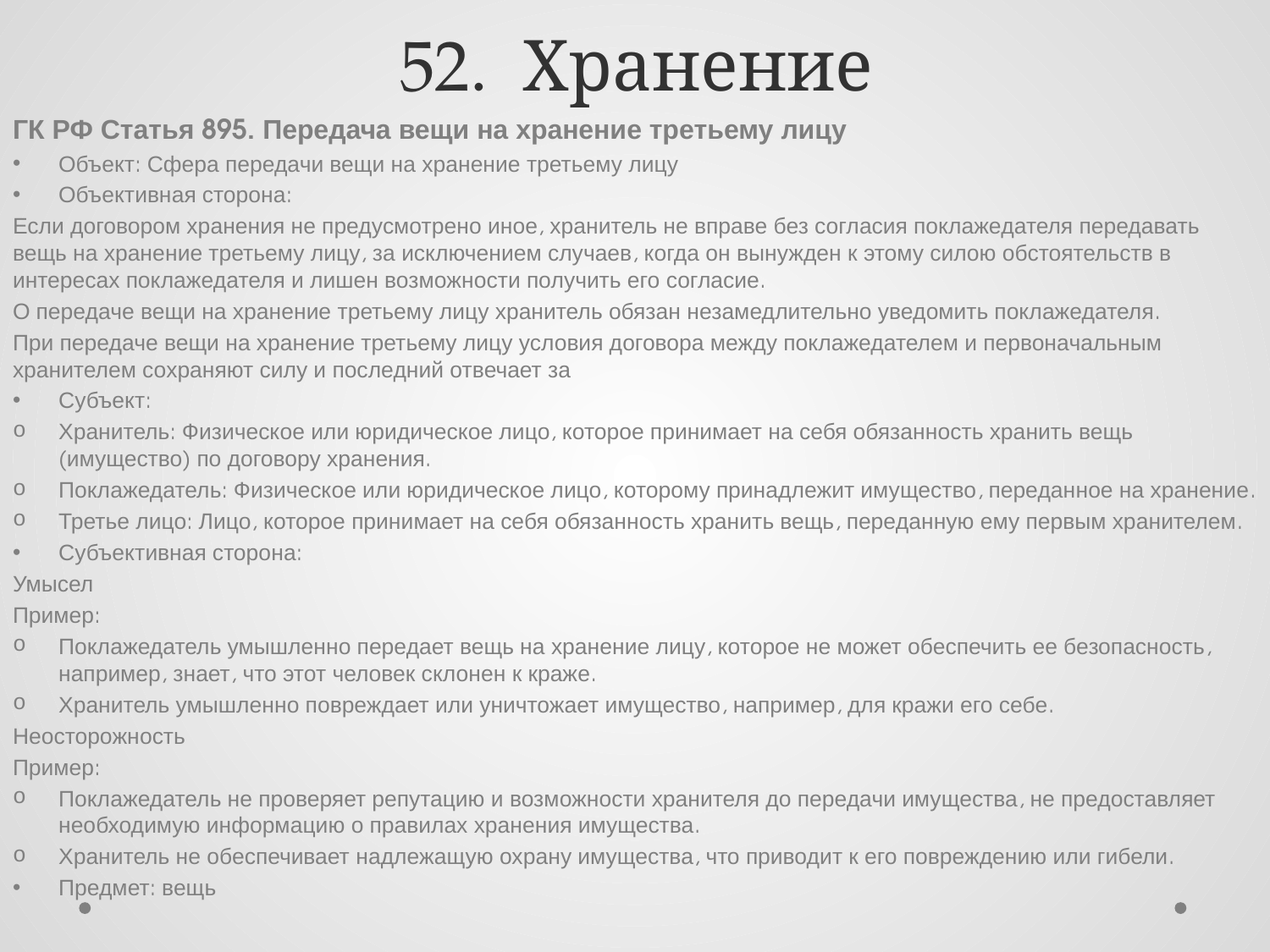

# 52.  Хранение
ГК РФ Статья 895. Передача вещи на хранение третьему лицу
Объект: Сфера передачи вещи на хранение третьему лицу
Объективная сторона:
Если договором хранения не предусмотрено иное, хранитель не вправе без согласия поклажедателя передавать вещь на хранение третьему лицу, за исключением случаев, когда он вынужден к этому силою обстоятельств в интересах поклажедателя и лишен возможности получить его согласие.
О передаче вещи на хранение третьему лицу хранитель обязан незамедлительно уведомить поклажедателя.
При передаче вещи на хранение третьему лицу условия договора между поклажедателем и первоначальным хранителем сохраняют силу и последний отвечает за
Субъект:
Хранитель: Физическое или юридическое лицо, которое принимает на себя обязанность хранить вещь (имущество) по договору хранения.
Поклажедатель: Физическое или юридическое лицо, которому принадлежит имущество, переданное на хранение.
Третье лицо: Лицо, которое принимает на себя обязанность хранить вещь, переданную ему первым хранителем.
Субъективная сторона:
Умысел
Пример:
Поклажедатель умышленно передает вещь на хранение лицу, которое не может обеспечить ее безопасность, например, знает, что этот человек склонен к краже.
Хранитель умышленно повреждает или уничтожает имущество, например, для кражи его себе.
Неосторожность
Пример:
Поклажедатель не проверяет репутацию и возможности хранителя до передачи имущества, не предоставляет необходимую информацию о правилах хранения имущества.
Хранитель не обеспечивает надлежащую охрану имущества, что приводит к его повреждению или гибели.
Предмет: вещь